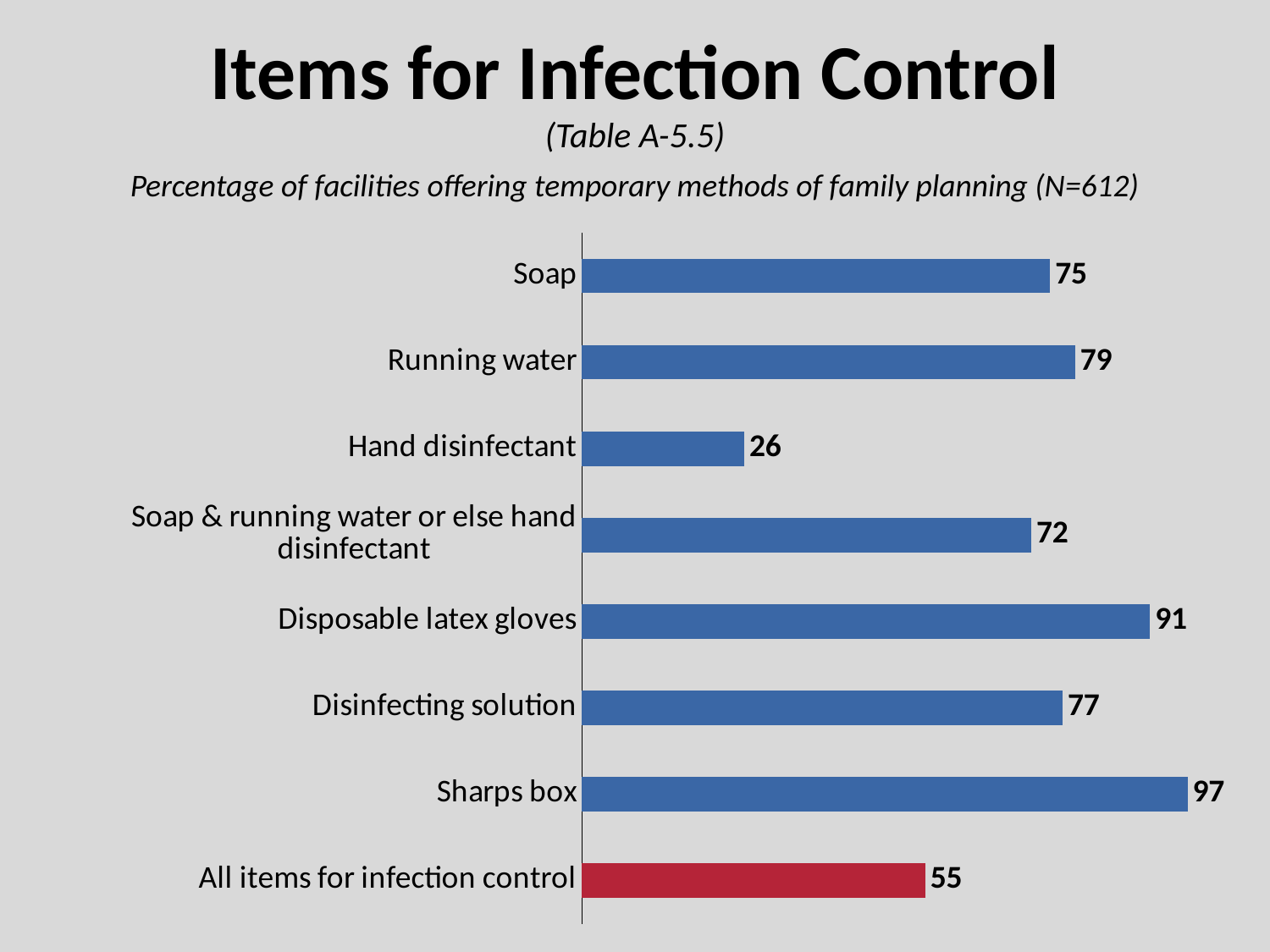

# Items for Infection Control
(Table A-5.5)
Percentage of facilities offering temporary methods of family planning (N=612)

### Chart

| Category | Series 1 |
|---|---|
| All items for infection control | 55.0 |
| Sharps box | 97.0 |
| Disinfecting solution | 77.0 |
| Disposable latex gloves | 91.0 |
| Soap & running water or else hand disinfectant | 72.0 |
| Hand disinfectant | 26.0 |
| Running water | 79.0 |
| Soap | 75.0 |